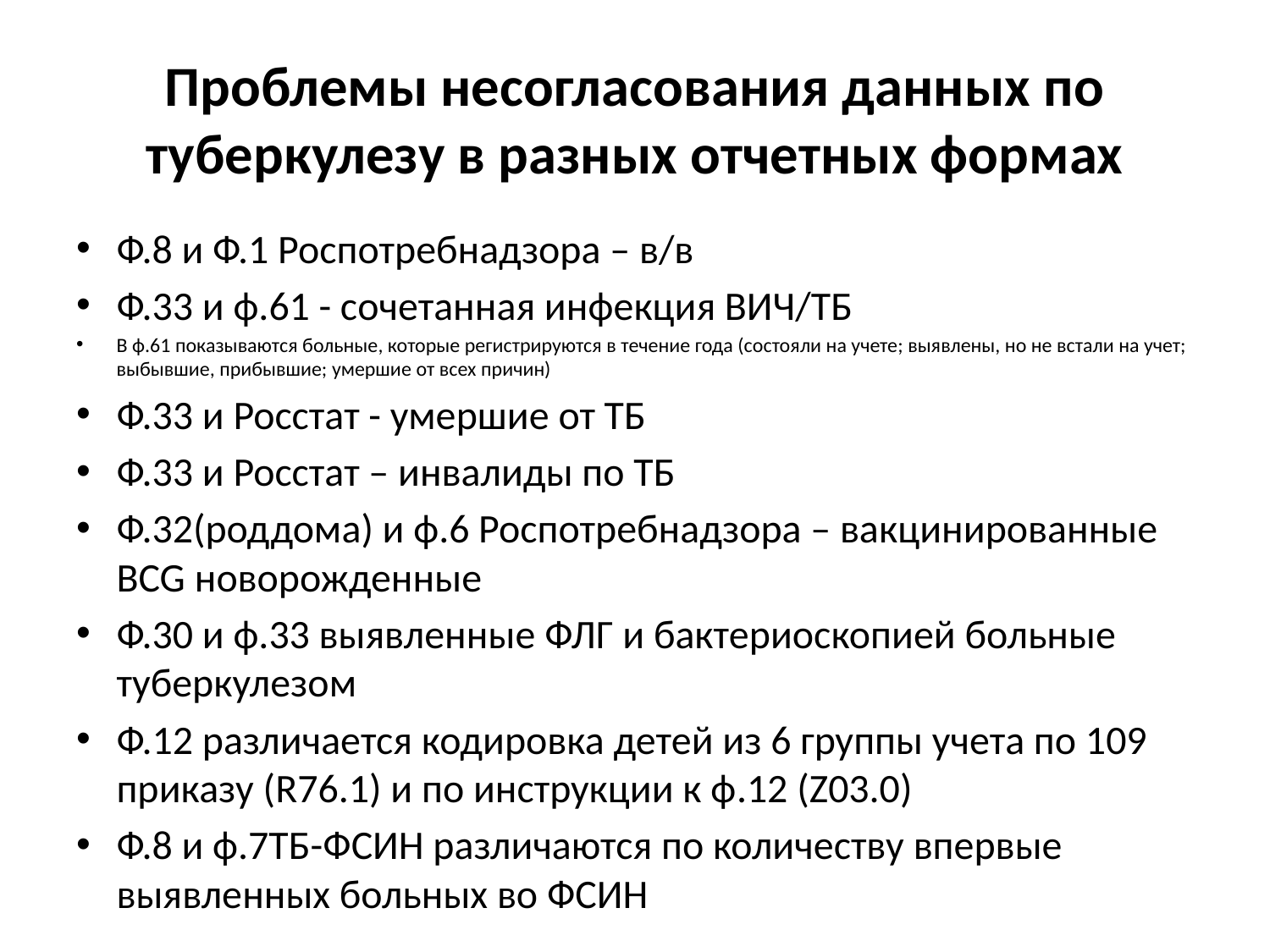

# Проблемы несогласования данных по туберкулезу в разных отчетных формах
Ф.8 и Ф.1 Роспотребнадзора – в/в
Ф.33 и ф.61 - сочетанная инфекция ВИЧ/ТБ
В ф.61 показываются больные, которые регистрируются в течение года (состояли на учете; выявлены, но не встали на учет; выбывшие, прибывшие; умершие от всех причин)
Ф.33 и Росстат - умершие от ТБ
Ф.33 и Росстат – инвалиды по ТБ
Ф.32(роддома) и ф.6 Роспотребнадзора – вакцинированные ВCG новорожденные
Ф.30 и ф.33 выявленные ФЛГ и бактериоскопией больные туберкулезом
Ф.12 различается кодировка детей из 6 группы учета по 109 приказу (R76.1) и по инструкции к ф.12 (Z03.0)
Ф.8 и ф.7ТБ-ФСИН различаются по количеству впервые выявленных больных во ФСИН